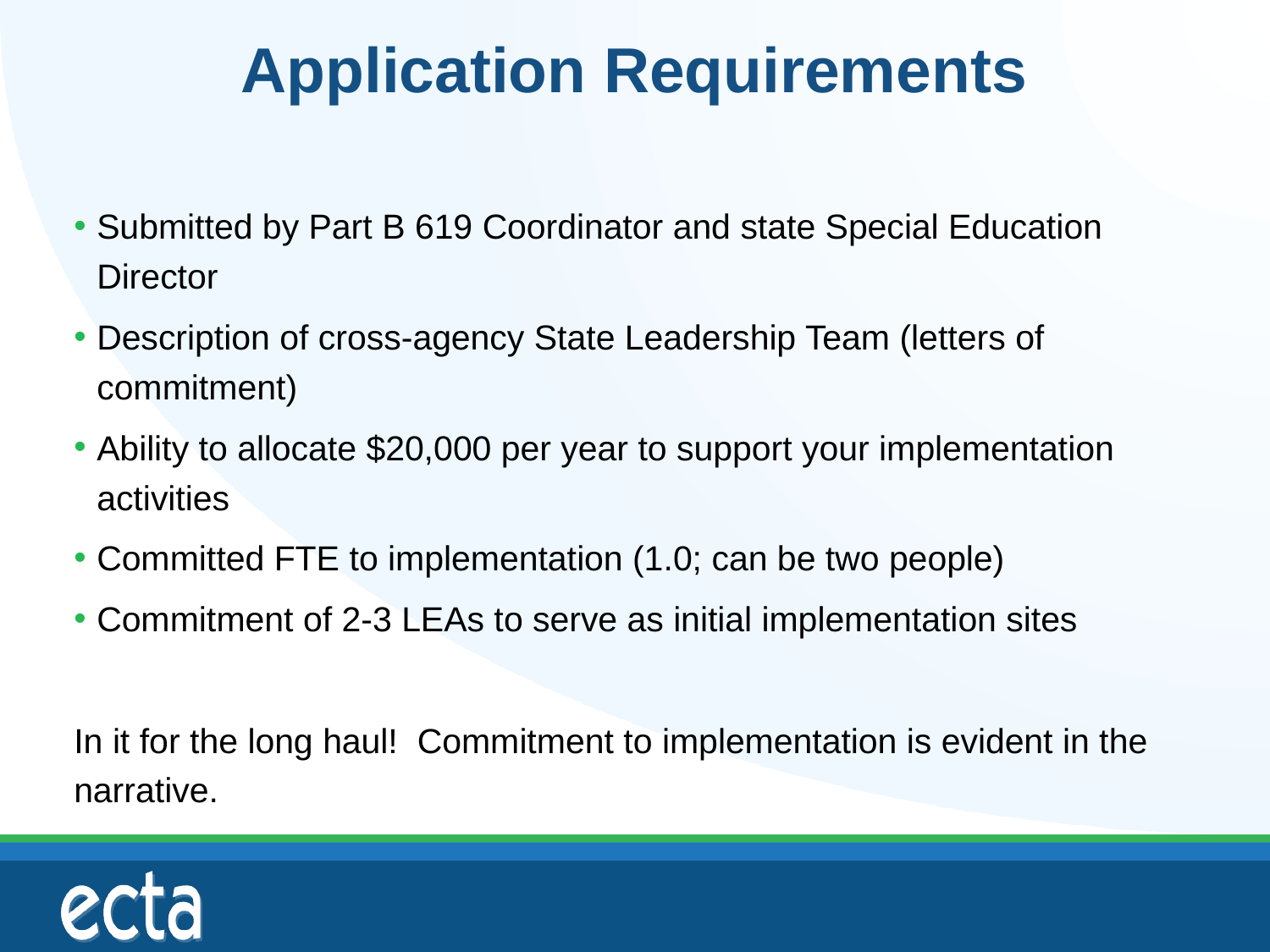

# Application Requirements
Submitted by Part B 619 Coordinator and state Special Education Director
Description of cross-agency State Leadership Team (letters of commitment)
Ability to allocate $20,000 per year to support your implementation activities
Committed FTE to implementation (1.0; can be two people)
Commitment of 2-3 LEAs to serve as initial implementation sites

In it for the long haul!  Commitment to implementation is evident in the narrative.